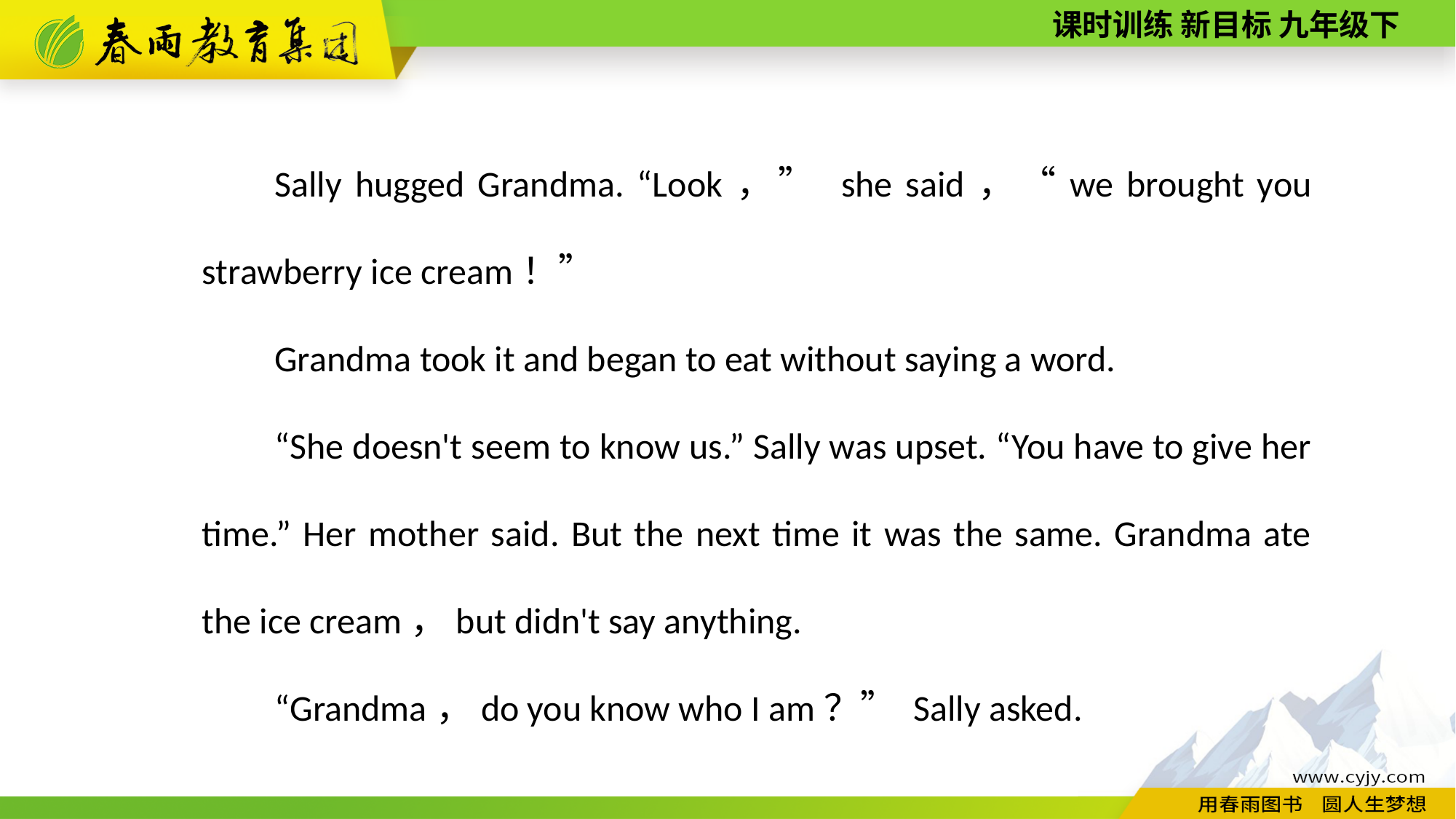

Sally hugged Grandma. “Look，” she said，“we brought you strawberry ice cream！”
Grandma took it and began to eat without saying a word.
“She doesn't seem to know us.” Sally was upset. “You have to give her time.” Her mother said. But the next time it was the same. Grandma ate the ice cream，but didn't say anything.
“Grandma，do you know who I am？” Sally asked.